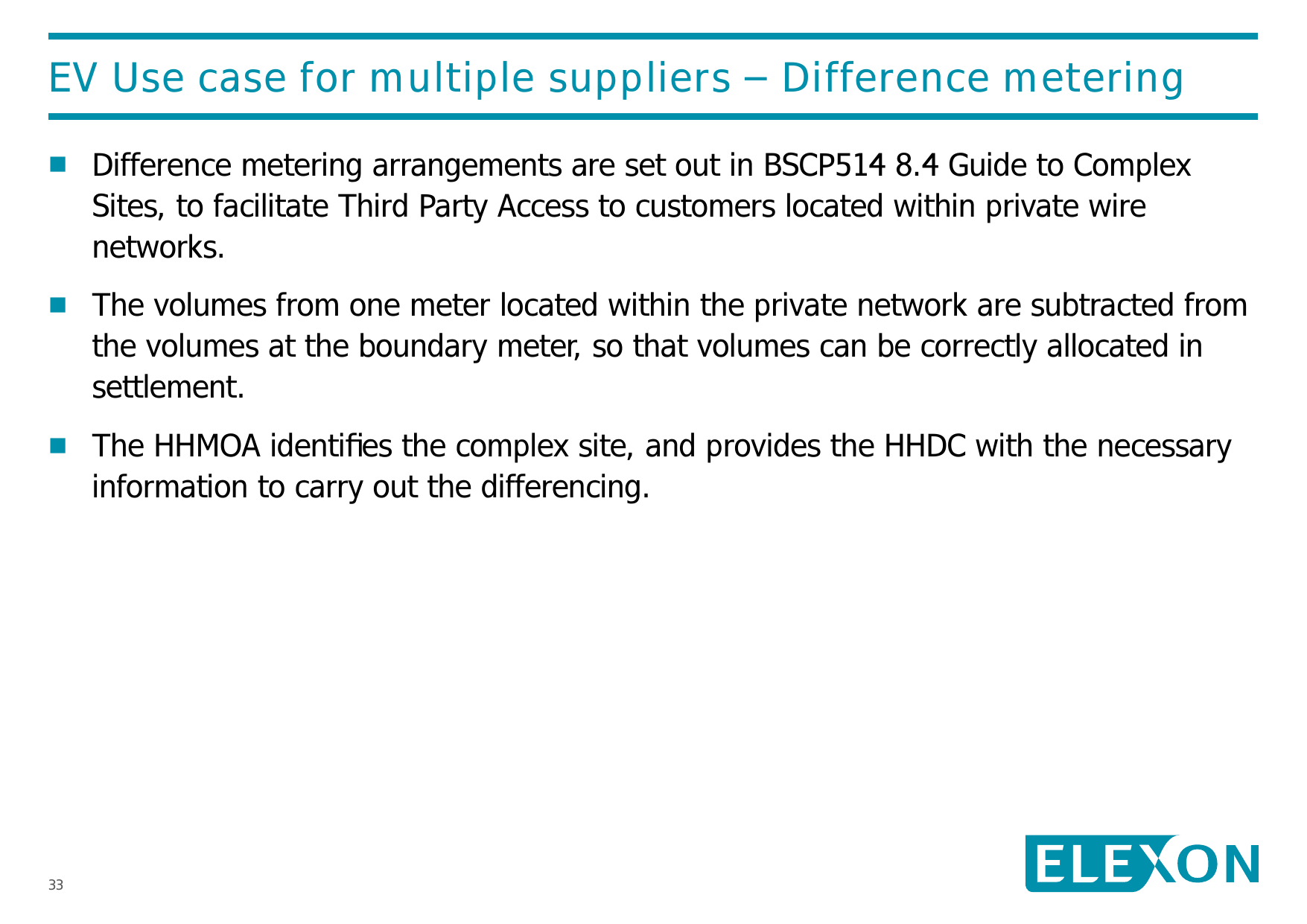

# EV Use case for multiple suppliers – Difference metering
Difference metering arrangements are set out in BSCP514 8.4 Guide to Complex Sites, to facilitate Third Party Access to customers located within private wire networks.
The volumes from one meter located within the private network are subtracted from the volumes at the boundary meter, so that volumes can be correctly allocated in settlement.
The HHMOA identifies the complex site, and provides the HHDC with the necessary information to carry out the differencing.

33